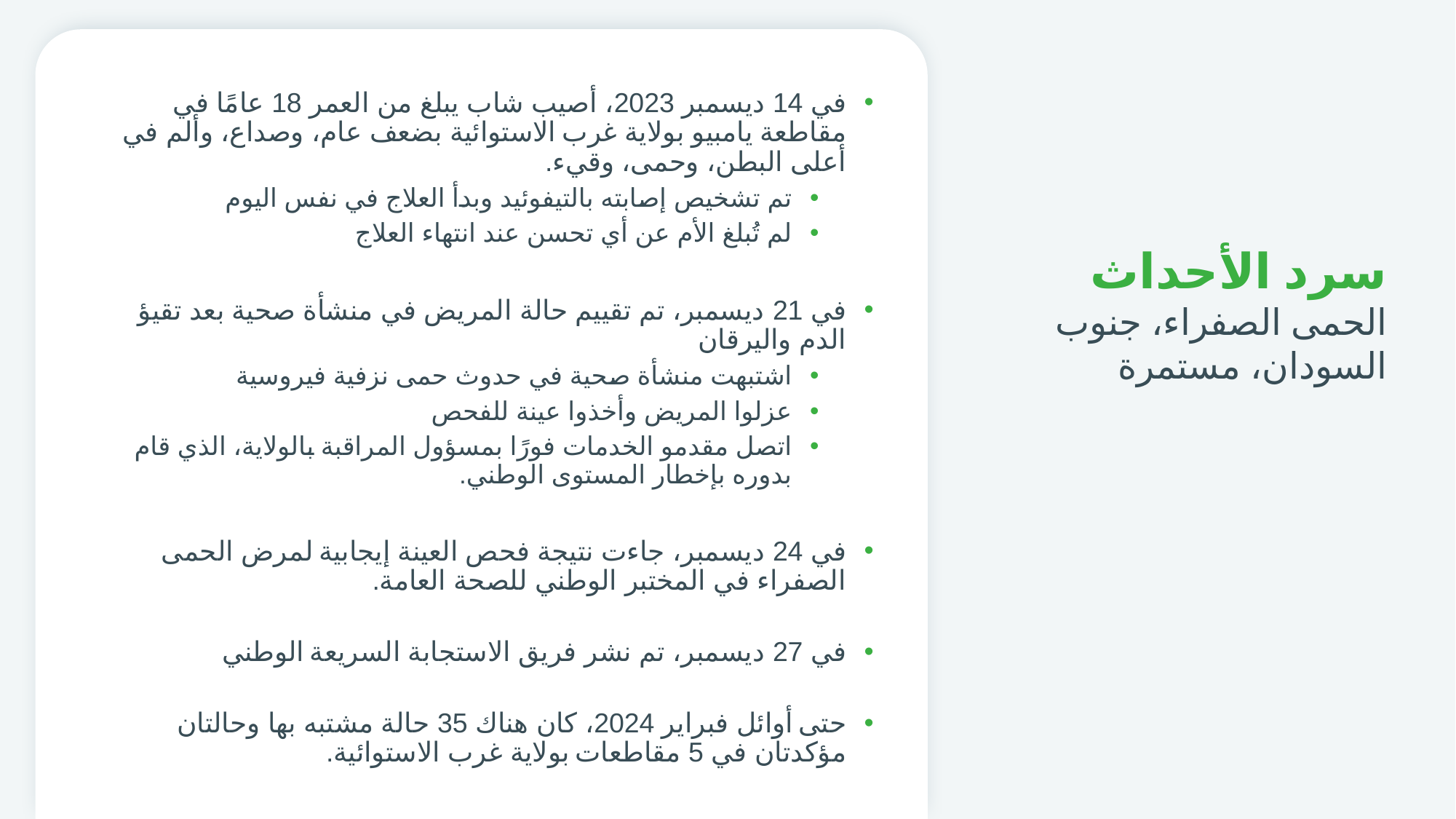

في 14 ديسمبر 2023، أصيب شاب يبلغ من العمر 18 عامًا في مقاطعة يامبيو بولاية غرب الاستوائية بضعف عام، وصداع، وألم في أعلى البطن، وحمى، وقيء.
تم تشخيص إصابته بالتيفوئيد وبدأ العلاج في نفس اليوم
لم تُبلغ الأم عن أي تحسن عند انتهاء العلاج

في 21 ديسمبر، تم تقييم حالة المريض في منشأة صحية بعد تقيؤ الدم واليرقان
اشتبهت منشأة صحية في حدوث حمى نزفية فيروسية
عزلوا المريض وأخذوا عينة للفحص
اتصل مقدمو الخدمات فورًا بمسؤول المراقبة بالولاية، الذي قام بدوره بإخطار المستوى الوطني.

في 24 ديسمبر، جاءت نتيجة فحص العينة إيجابية لمرض الحمى الصفراء في المختبر الوطني للصحة العامة.

في 27 ديسمبر، تم نشر فريق الاستجابة السريعة الوطني

حتى أوائل فبراير 2024، كان هناك 35 حالة مشتبه بها وحالتان مؤكدتان في 5 مقاطعات بولاية غرب الاستوائية.

# سرد الأحداث الحمى الصفراء، جنوب السودان، مستمرة